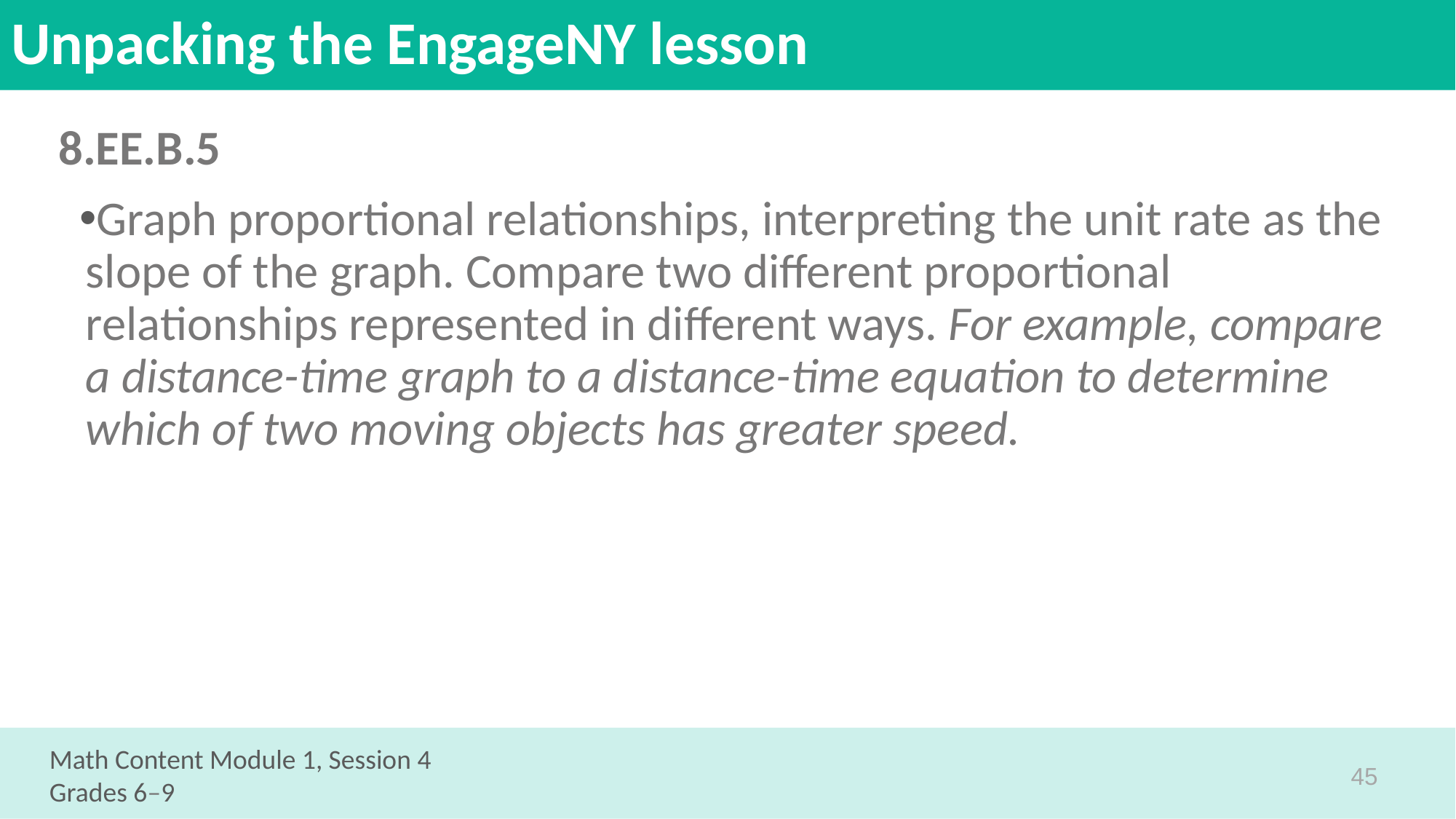

# Unpacking the EngageNY lesson
8.EE.B.5
Graph proportional relationships, interpreting the unit rate as the slope of the graph. Compare two different proportional relationships represented in different ways. For example, compare a distance-time graph to a distance-time equation to determine which of two moving objects has greater speed.

Math Content Module 1, Session 4
Grades 6–9
45